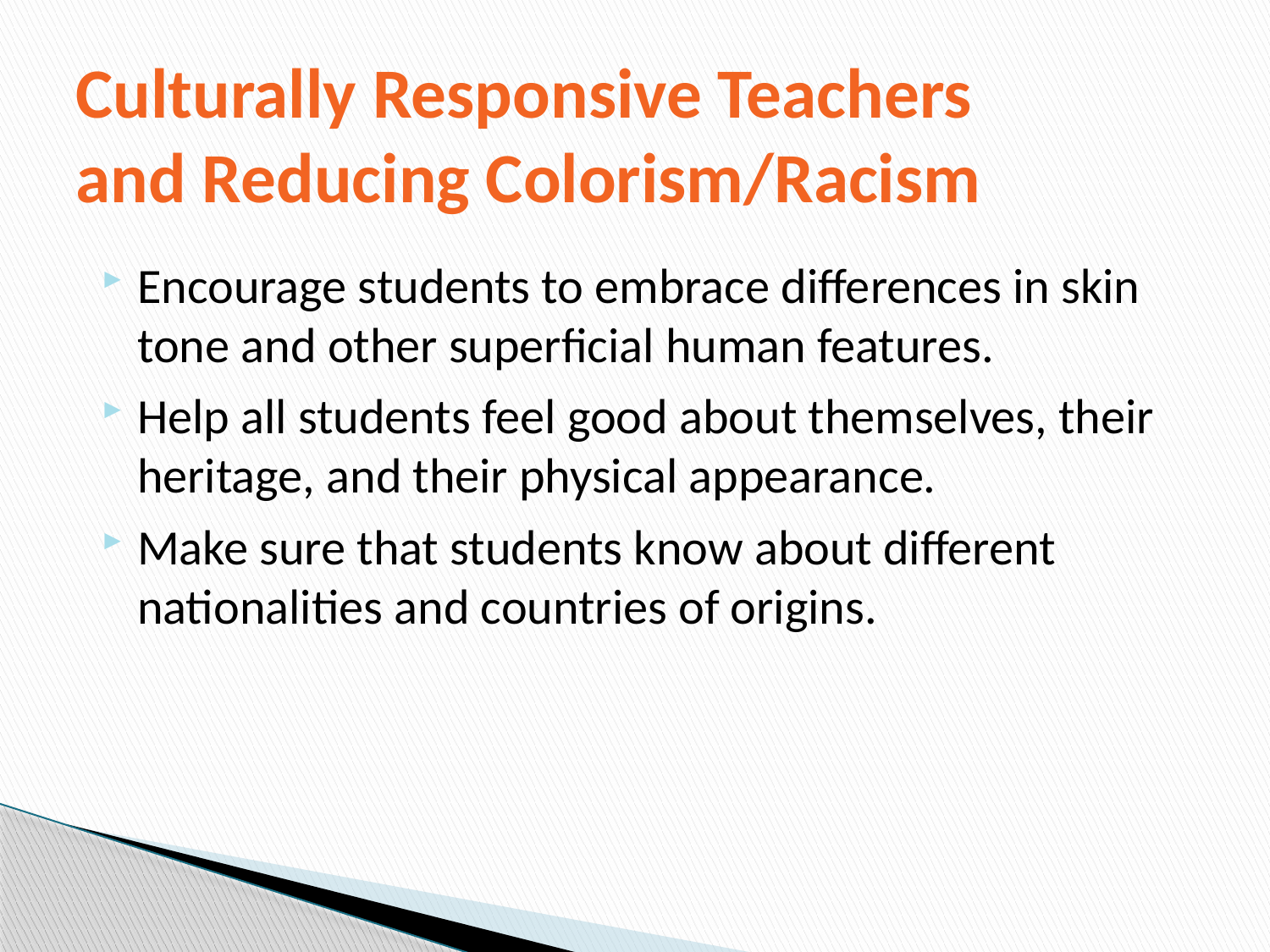

# Culturally Responsive Teachers and Reducing Colorism/Racism
Encourage students to embrace differences in skin tone and other superficial human features.
Help all students feel good about themselves, their heritage, and their physical appearance.
Make sure that students know about different nationalities and countries of origins.